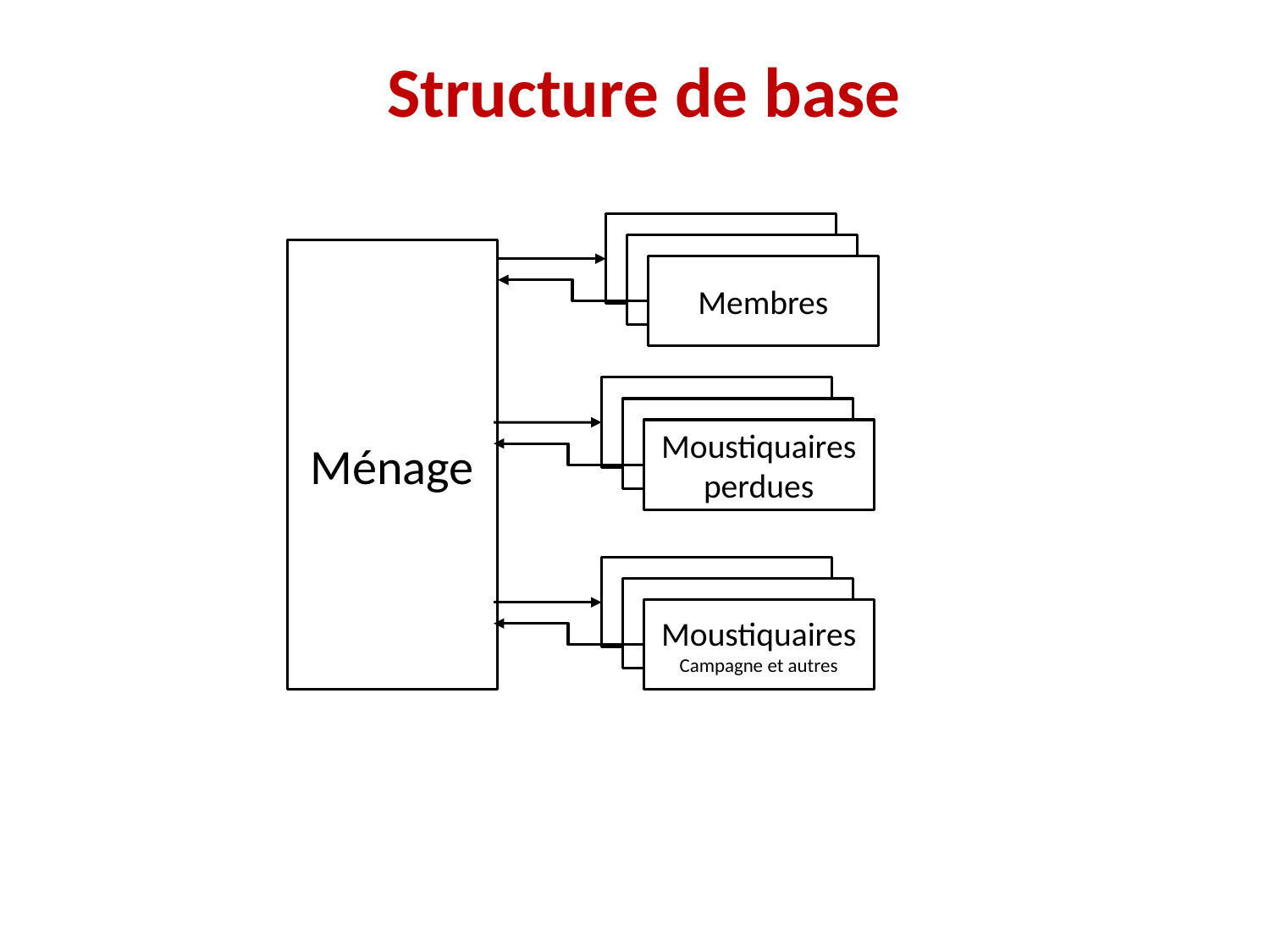

Structure de base
Tela
Tela
Ménage
Membres
Tela
Tela
Moustiquaires perdues
Tela
Tela
Moustiquaires
Campagne et autres